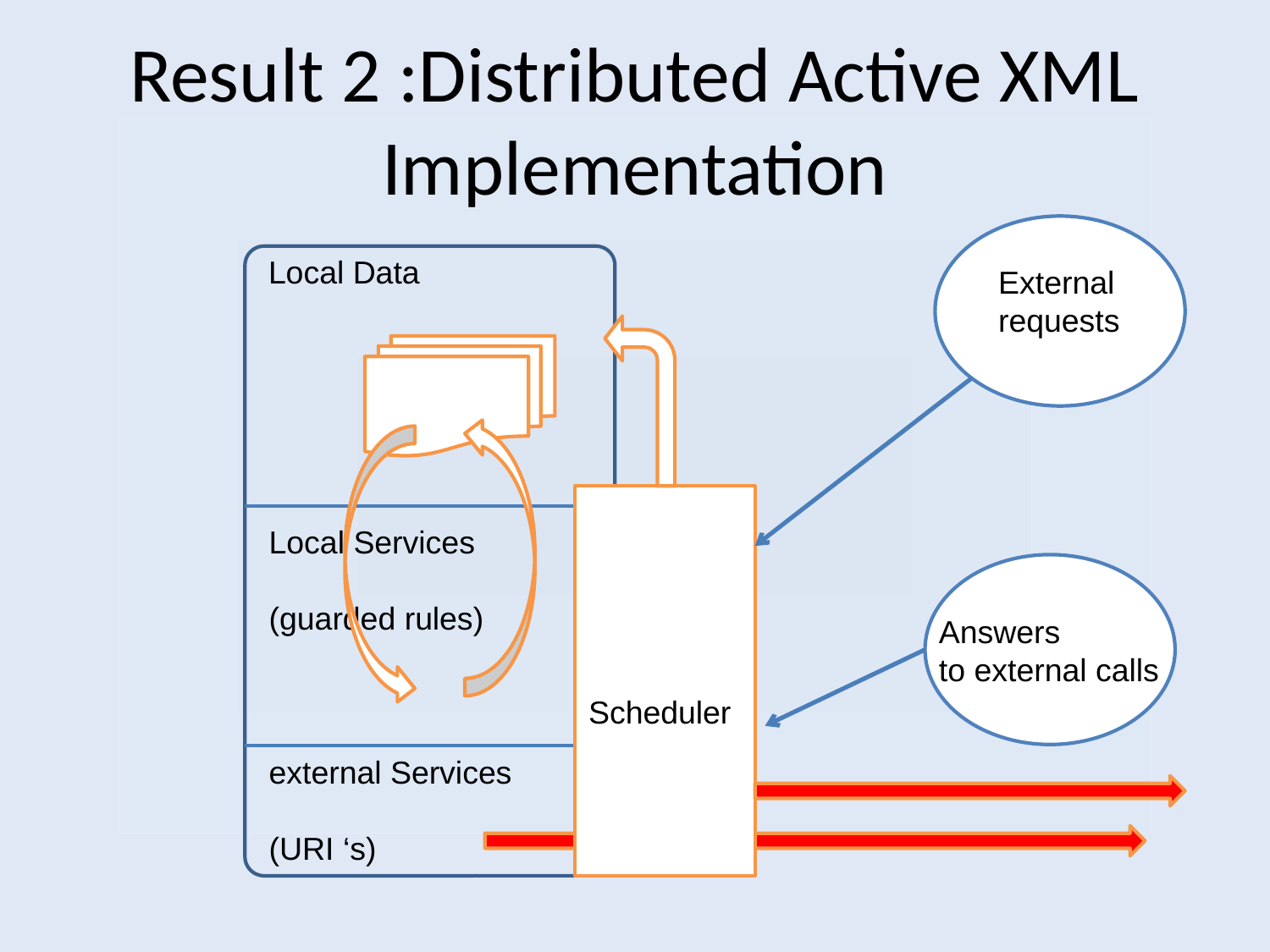

# Result 2 :Distributed Active XML Implementation

External
requests

Answers
to external calls
Scheduler

Local Data

Local Services

(guarded rules)
external Services

(URI ‘s)